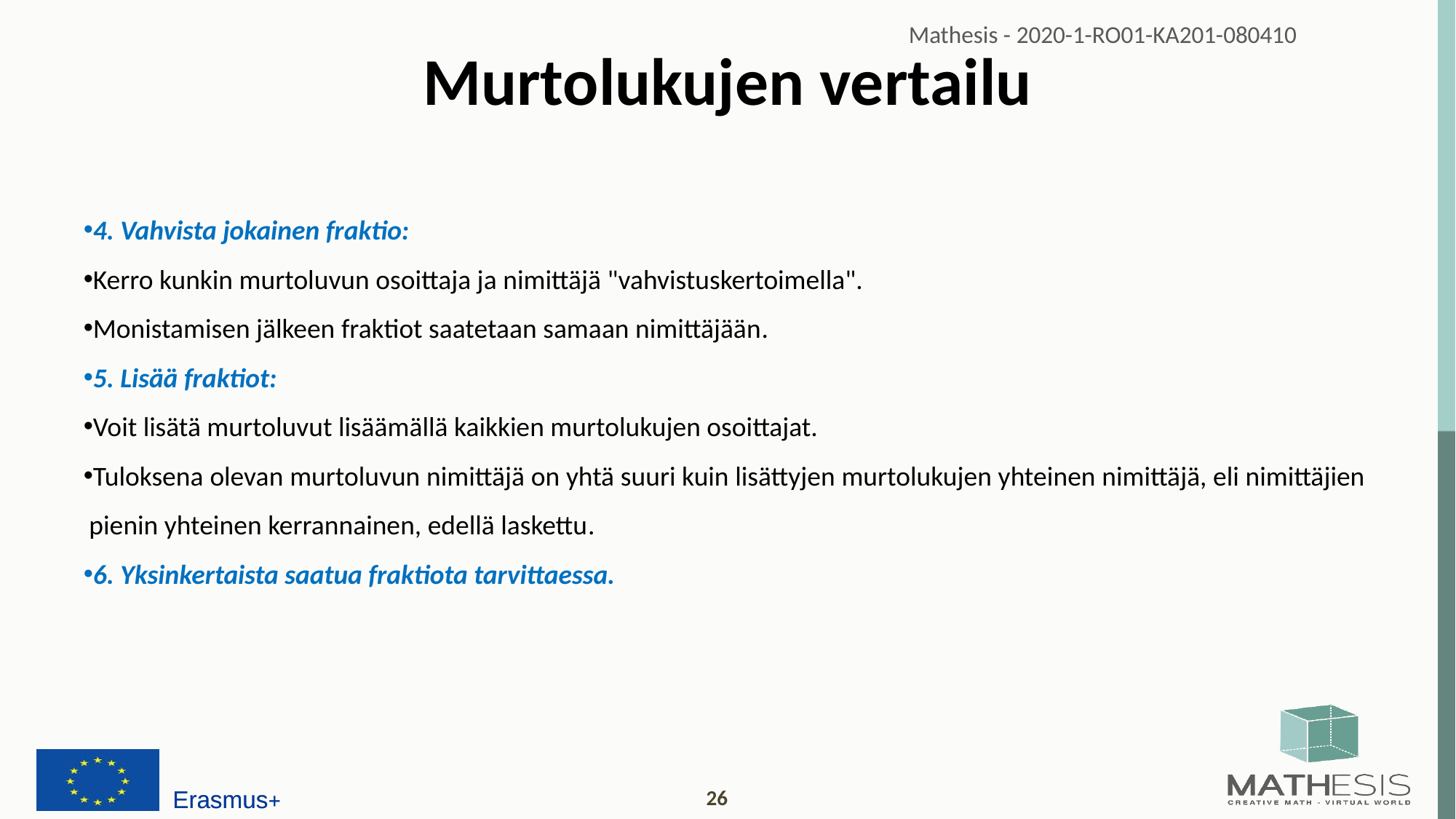

# Murtolukujen vertailu
4. Vahvista jokainen fraktio:
Kerro kunkin murtoluvun osoittaja ja nimittäjä "vahvistuskertoimella".
Monistamisen jälkeen fraktiot saatetaan samaan nimittäjään.
5. Lisää fraktiot:
Voit lisätä murtoluvut lisäämällä kaikkien murtolukujen osoittajat.
Tuloksena olevan murtoluvun nimittäjä on yhtä suuri kuin lisättyjen murtolukujen yhteinen nimittäjä, eli nimittäjien pienin yhteinen kerrannainen, edellä laskettu.
6. Yksinkertaista saatua fraktiota tarvittaessa.